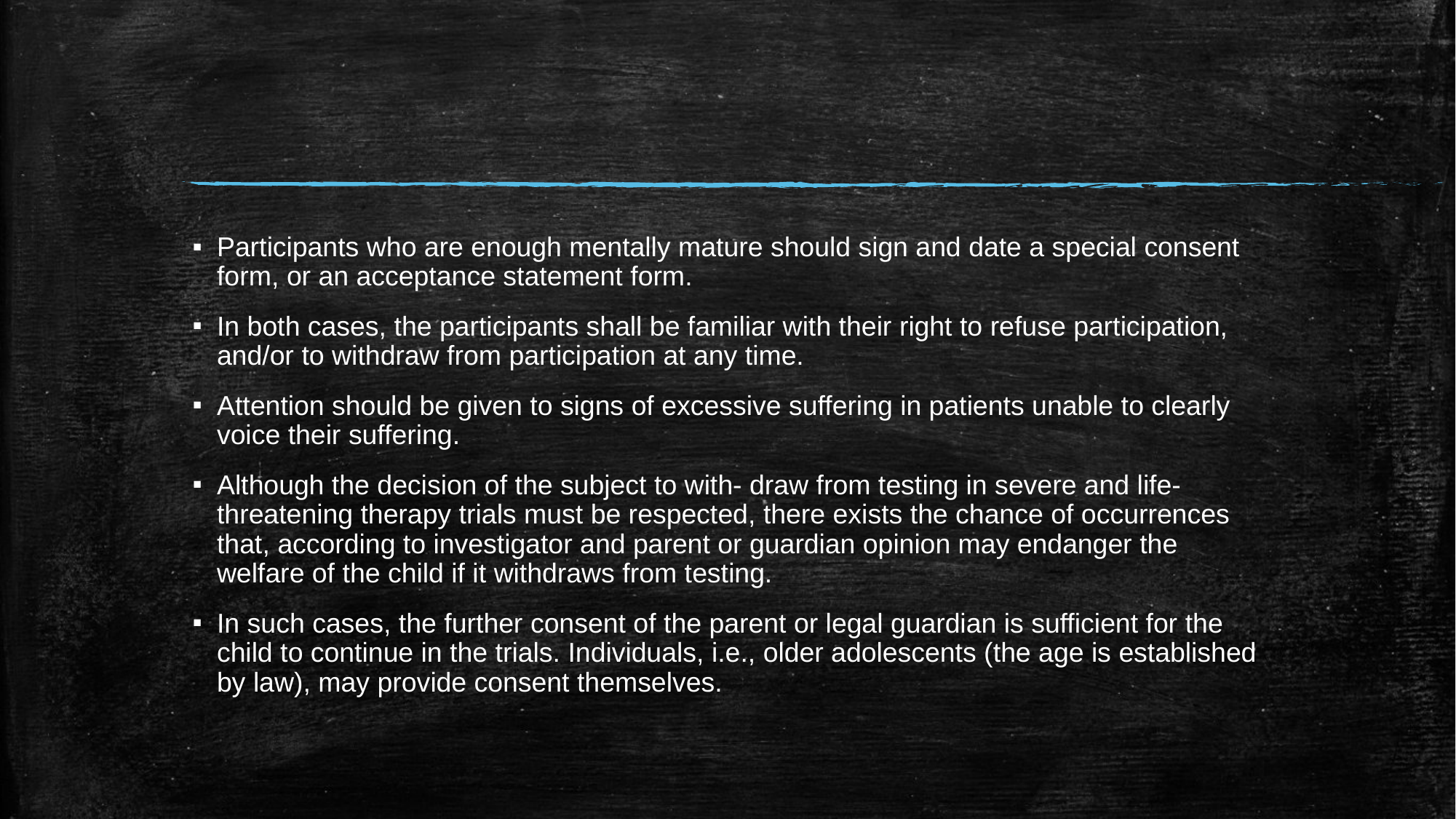

#
Participants who are enough mentally mature should sign and date a special consent form, or an acceptance statement form.
In both cases, the participants shall be familiar with their right to refuse participation, and/or to withdraw from participation at any time.
Attention should be given to signs of excessive suffering in patients unable to clearly voice their suffering.
Although the decision of the subject to with- draw from testing in severe and life-threatening therapy trials must be respected, there exists the chance of occurrences that, according to investigator and parent or guardian opinion may endanger the welfare of the child if it withdraws from testing.
In such cases, the further consent of the parent or legal guardian is sufficient for the child to continue in the trials. Individuals, i.e., older adolescents (the age is established by law), may provide consent themselves.